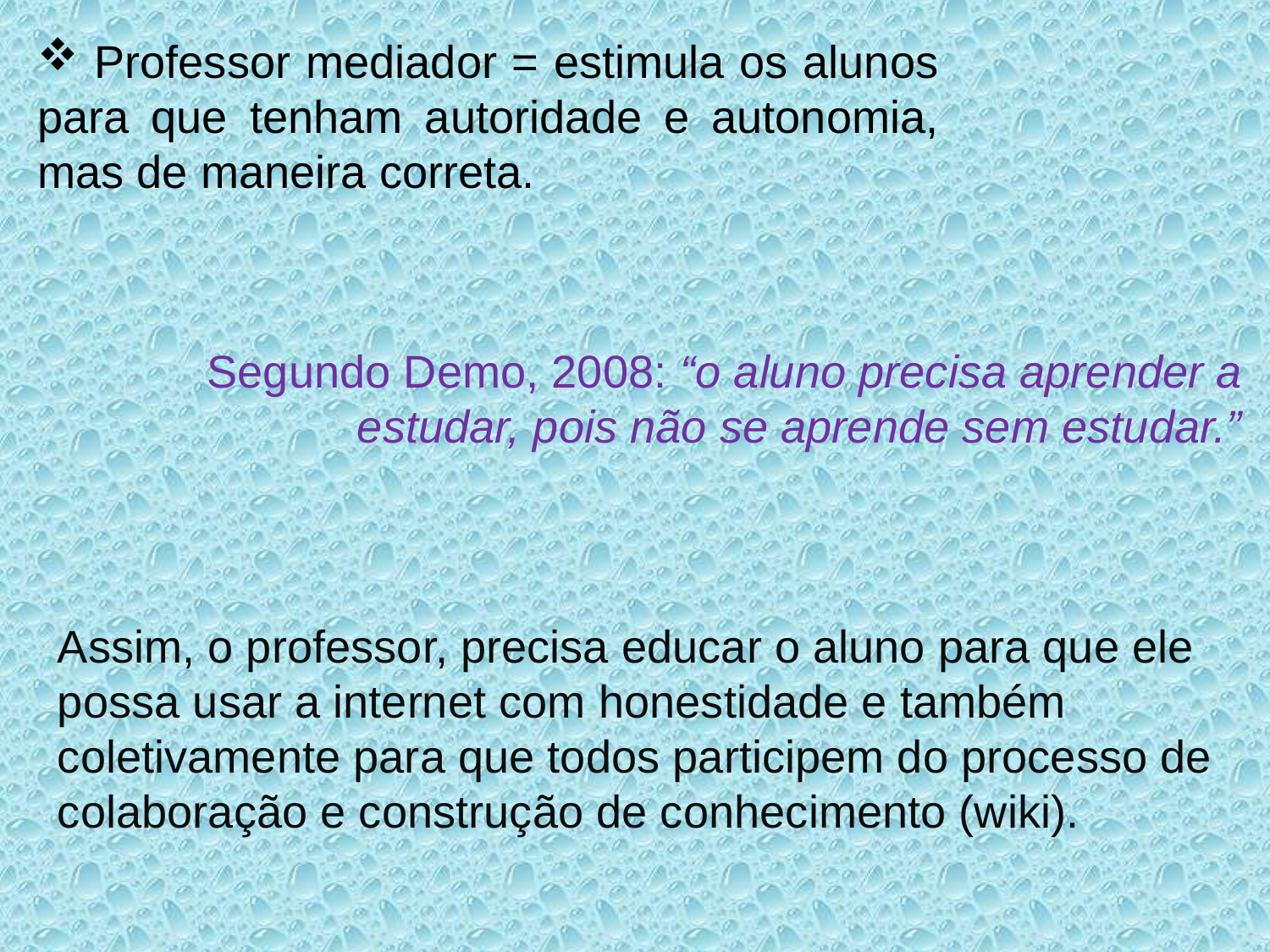

Professor mediador = estimula os alunos para que tenham autoridade e autonomia, mas de maneira correta.

Segundo Demo, 2008: “o aluno precisa aprender a estudar, pois não se aprende sem estudar.”

Assim, o professor, precisa educar o aluno para que ele possa usar a internet com honestidade e também coletivamente para que todos participem do processo de colaboração e construção de conhecimento (wiki).